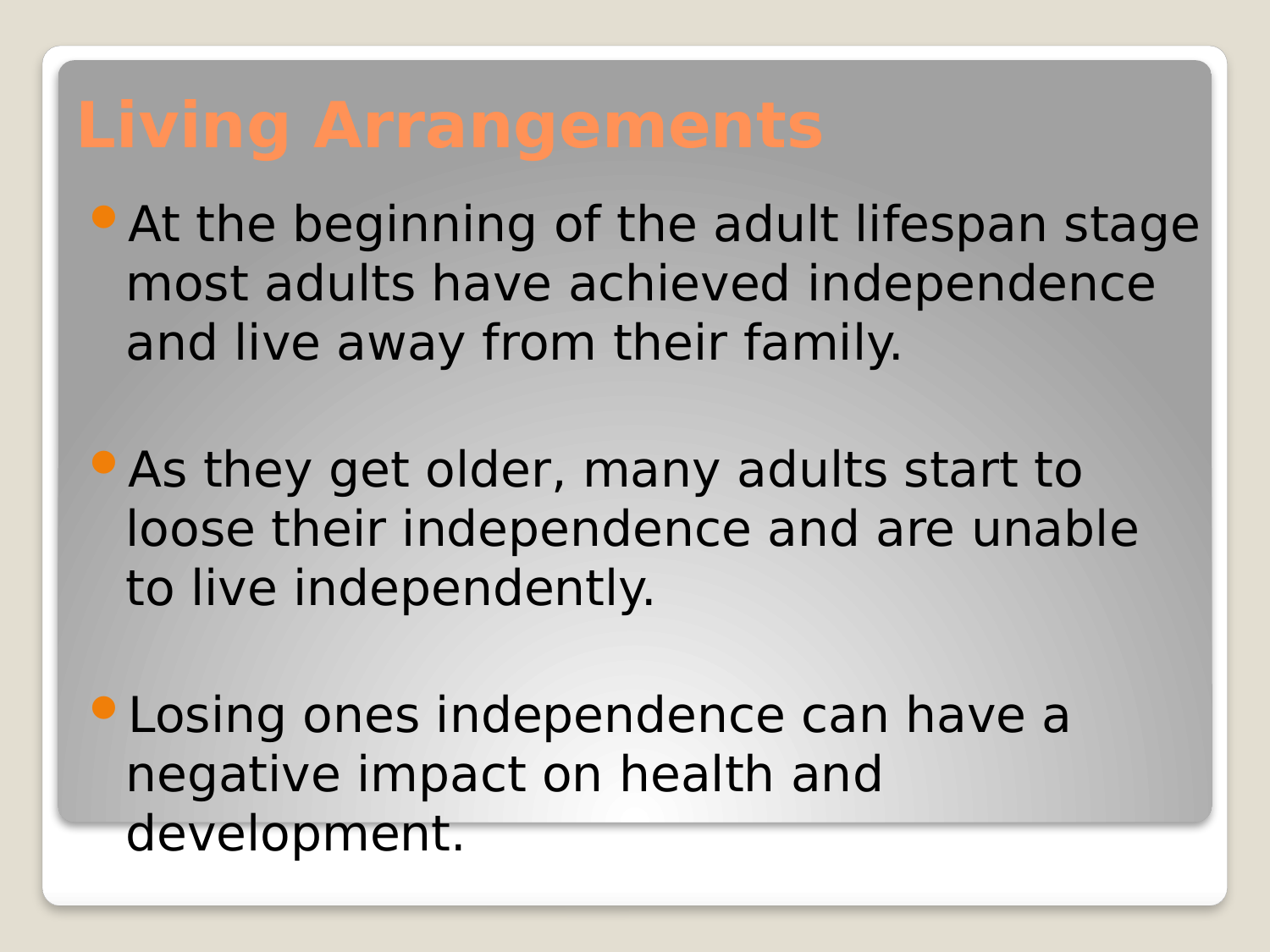

# Living Arrangements
At the beginning of the adult lifespan stage most adults have achieved independence and live away from their family.

As they get older, many adults start to loose their independence and are unable to live independently.

Losing ones independence can have a negative impact on health and development.